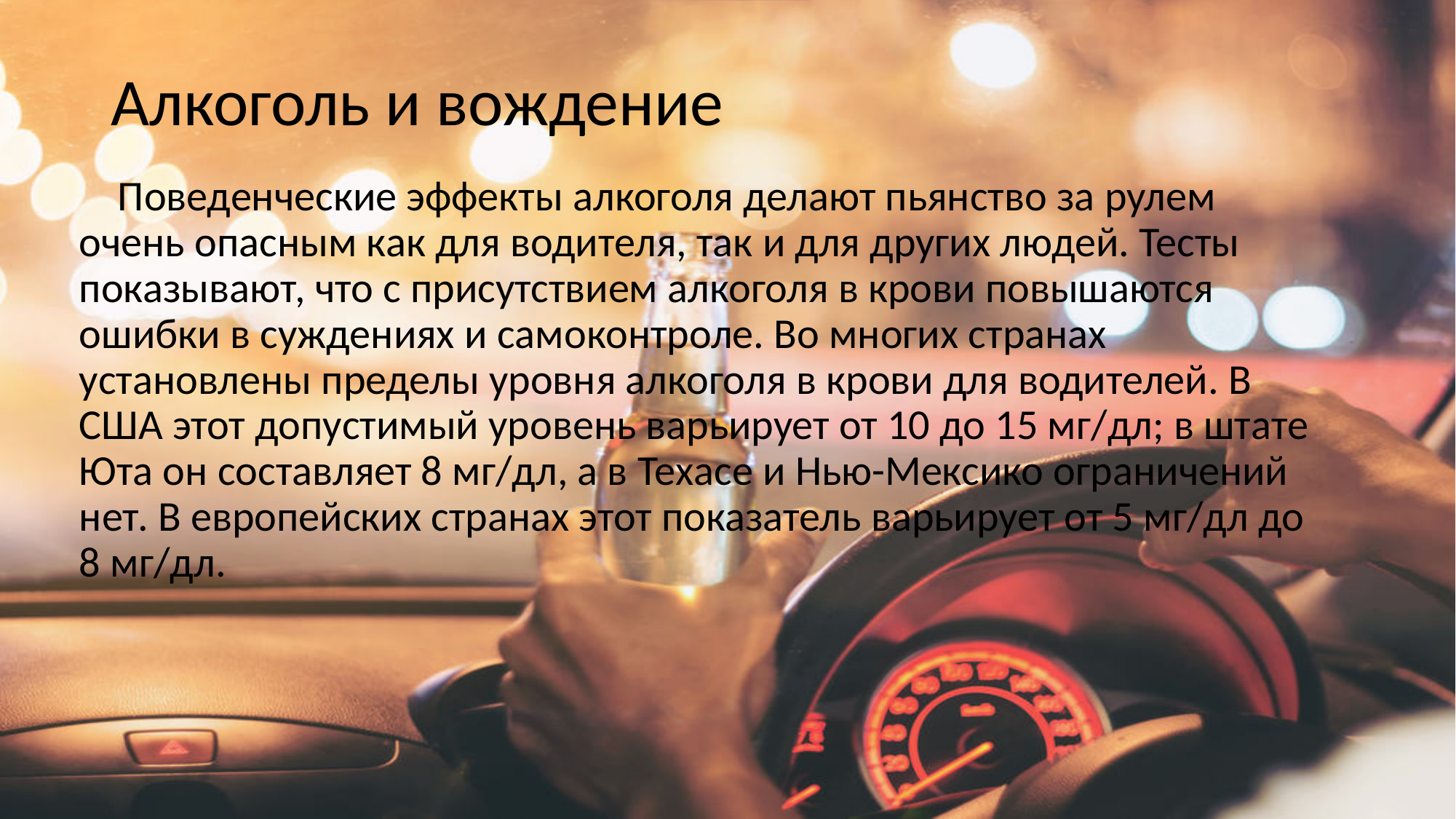

# Алкоголь и вождение
    Поведенческие эффекты алкоголя делают пьянство за рулем очень опасным как для водителя, так и для других людей. Тесты показывают, что с присутствием алкоголя в крови повышаются ошибки в суждениях и самоконтроле. Во многих странах установлены пределы уровня алкоголя в крови для водителей. В США этот допустимый уровень варьирует от 10 до 15 мг/дл; в штате Юта он составляет 8 мг/дл, а в Техасе и Нью-Мексико ограничений нет. В европейских странах этот показатель варьирует от 5 мг/дл до 8 мг/дл.